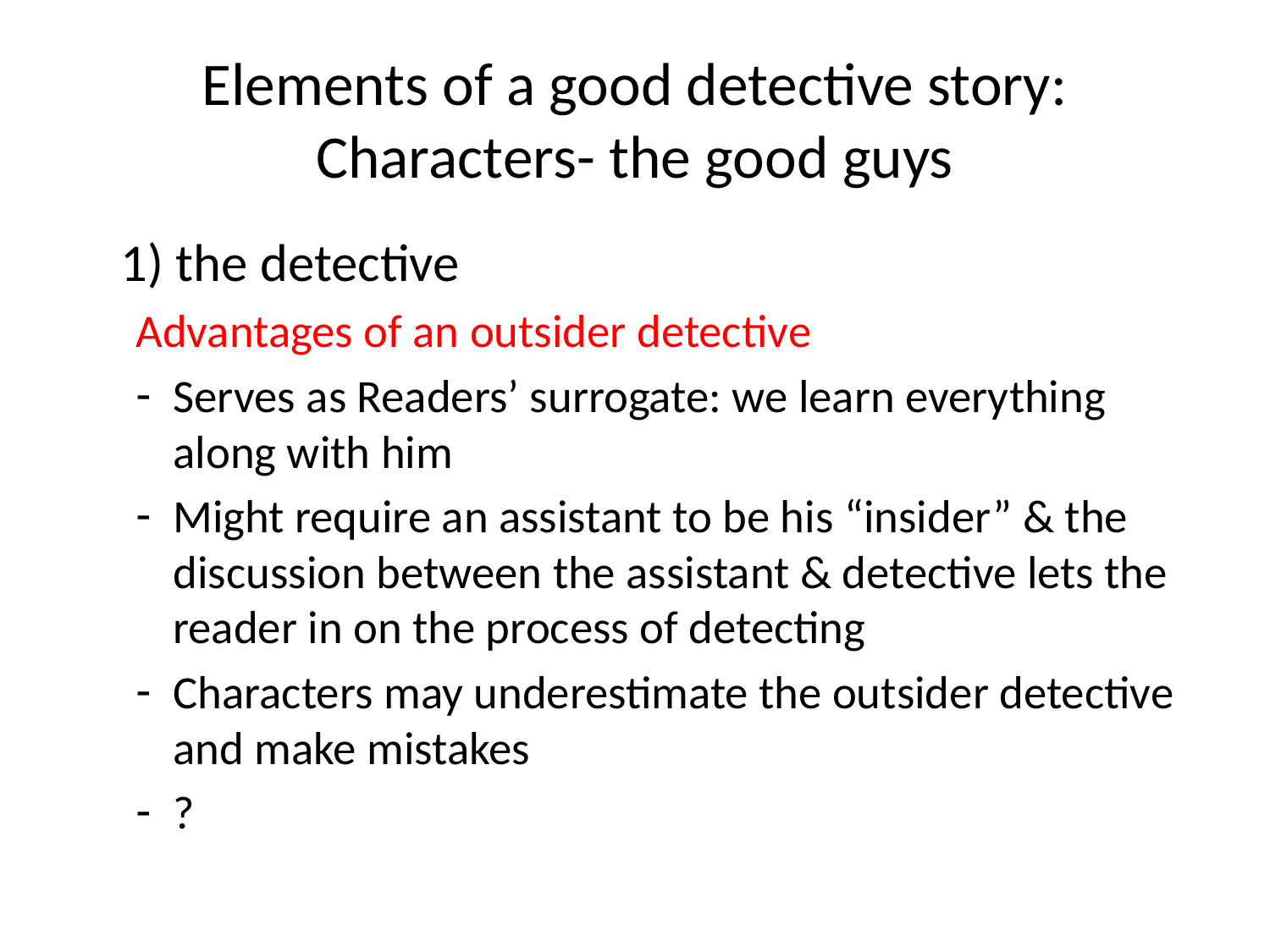

# Elements of a good detective story: Characters- the good guys
	1) the detective
Advantages of an outsider detective
Serves as Readers’ surrogate: we learn everything along with him
Might require an assistant to be his “insider” & the discussion between the assistant & detective lets the reader in on the process of detecting
Characters may underestimate the outsider detective and make mistakes
?